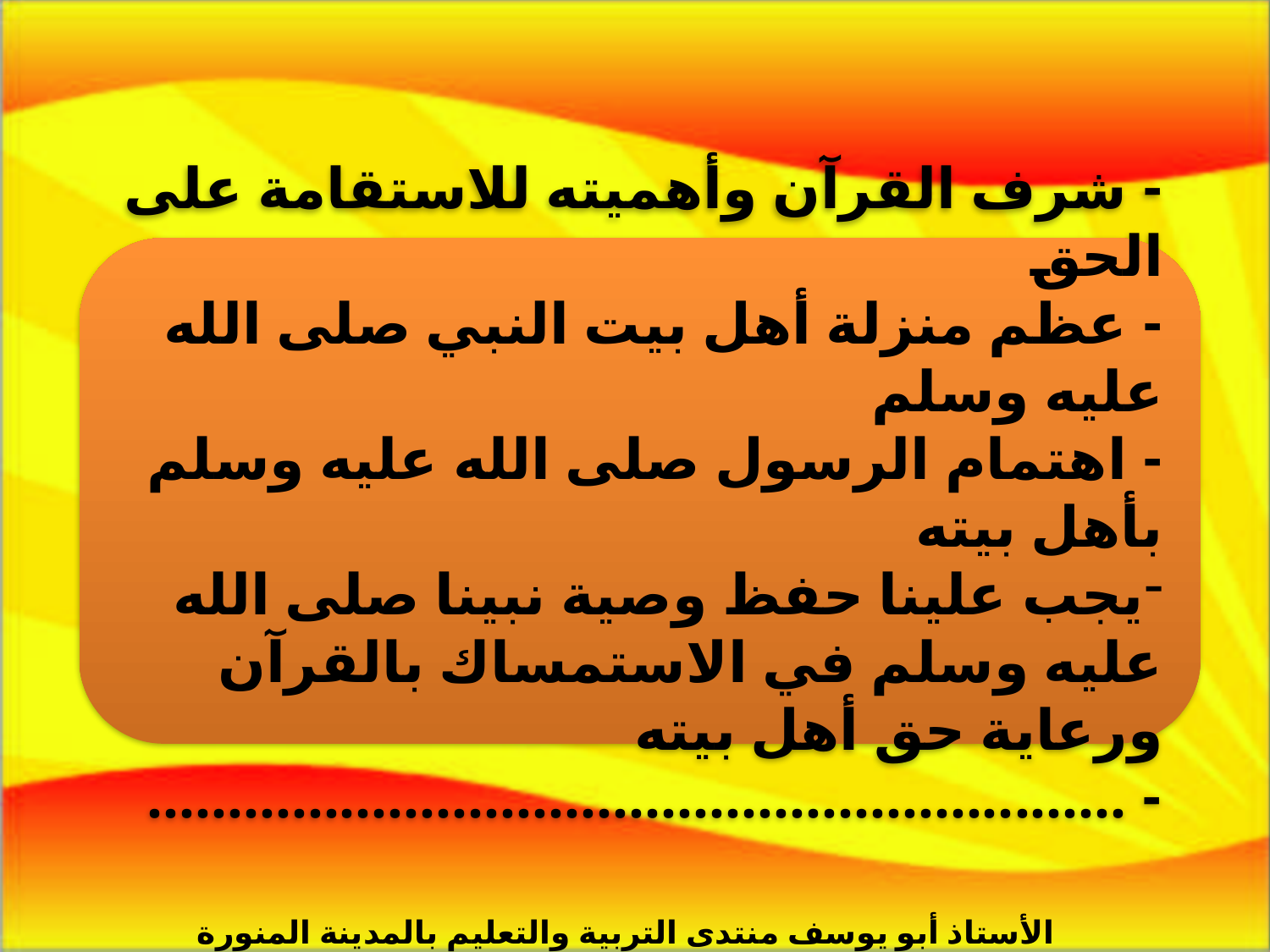

- شرف القرآن وأهميته للاستقامة على الحق
- عظم منزلة أهل بيت النبي صلى الله عليه وسلم
- اهتمام الرسول صلى الله عليه وسلم بأهل بيته
يجب علينا حفظ وصية نبينا صلى الله عليه وسلم في الاستمساك بالقرآن ورعاية حق أهل بيته
- .............................................................
الأستاذ أبو يوسف منتدى التربية والتعليم بالمدينة المنورة